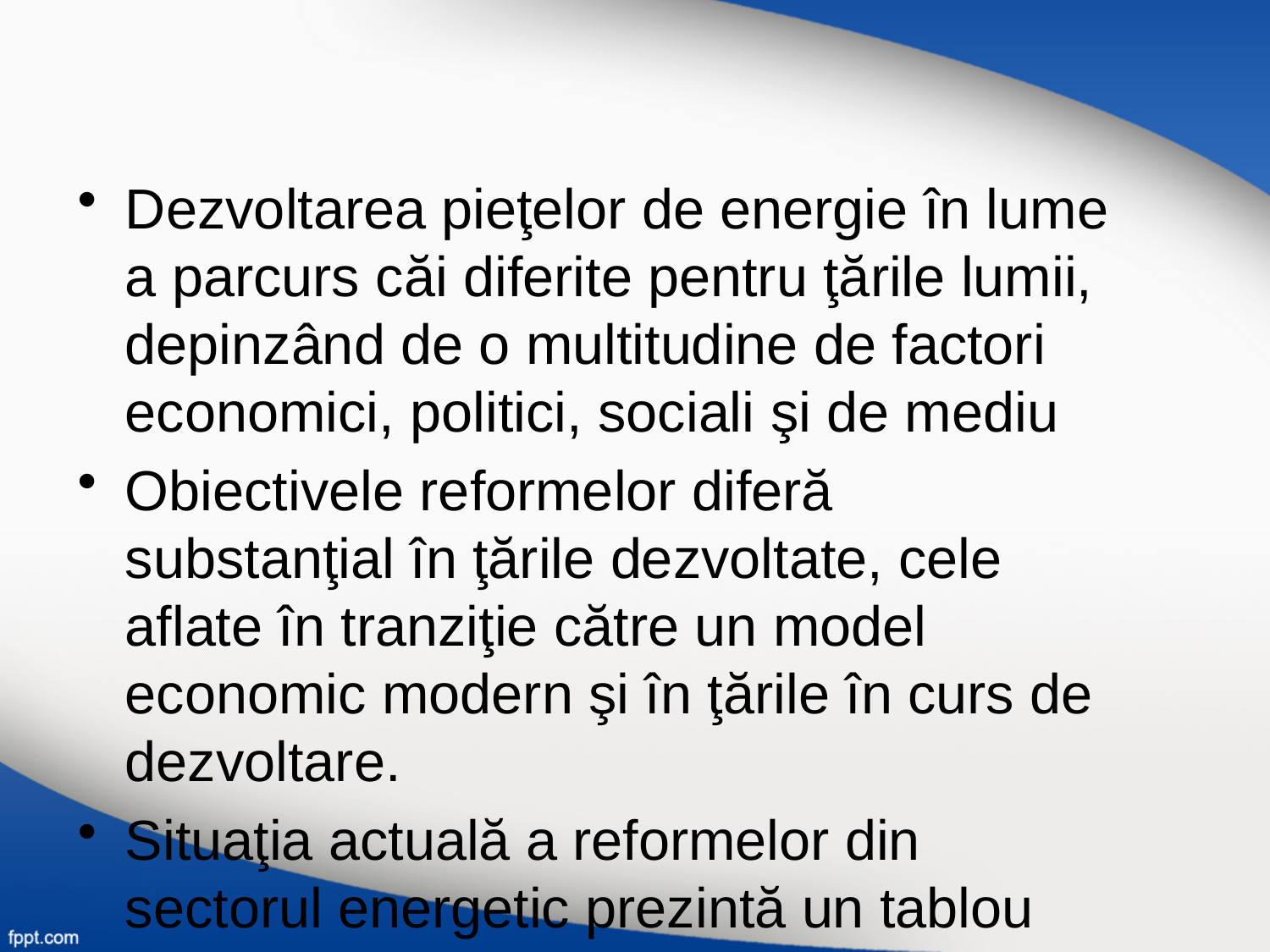

Dezvoltarea pieţelor de energie în lume a parcurs căi diferite pentru ţările lumii, depinzând de o multitudine de factori economici, politici, sociali şi de mediu
Obiectivele reformelor diferă substanţial în ţările dezvoltate, cele aflate în tranziţie către un model economic modern şi în ţările în curs de dezvoltare.
Situaţia actuală a reformelor din sectorul energetic prezintă un tablou foarte variat, cu ţări aflate în diverse stadii ale reformei